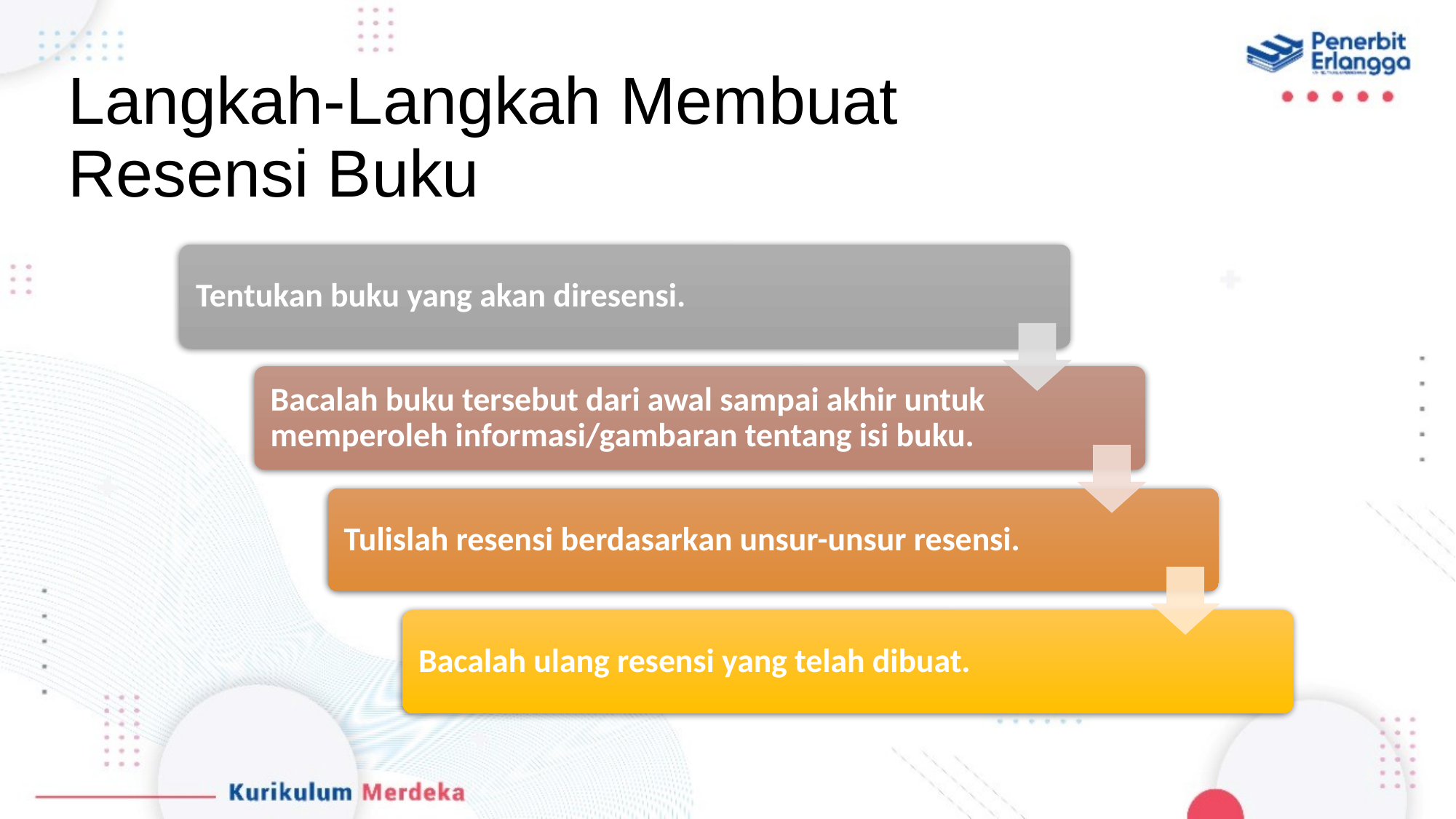

# Langkah-Langkah Membuat Resensi Buku
Tentukan buku yang akan diresensi.
Bacalah buku tersebut dari awal sampai akhir untuk memperoleh informasi/gambaran tentang isi buku.
Tulislah resensi berdasarkan unsur-unsur resensi.
Bacalah ulang resensi yang telah dibuat.